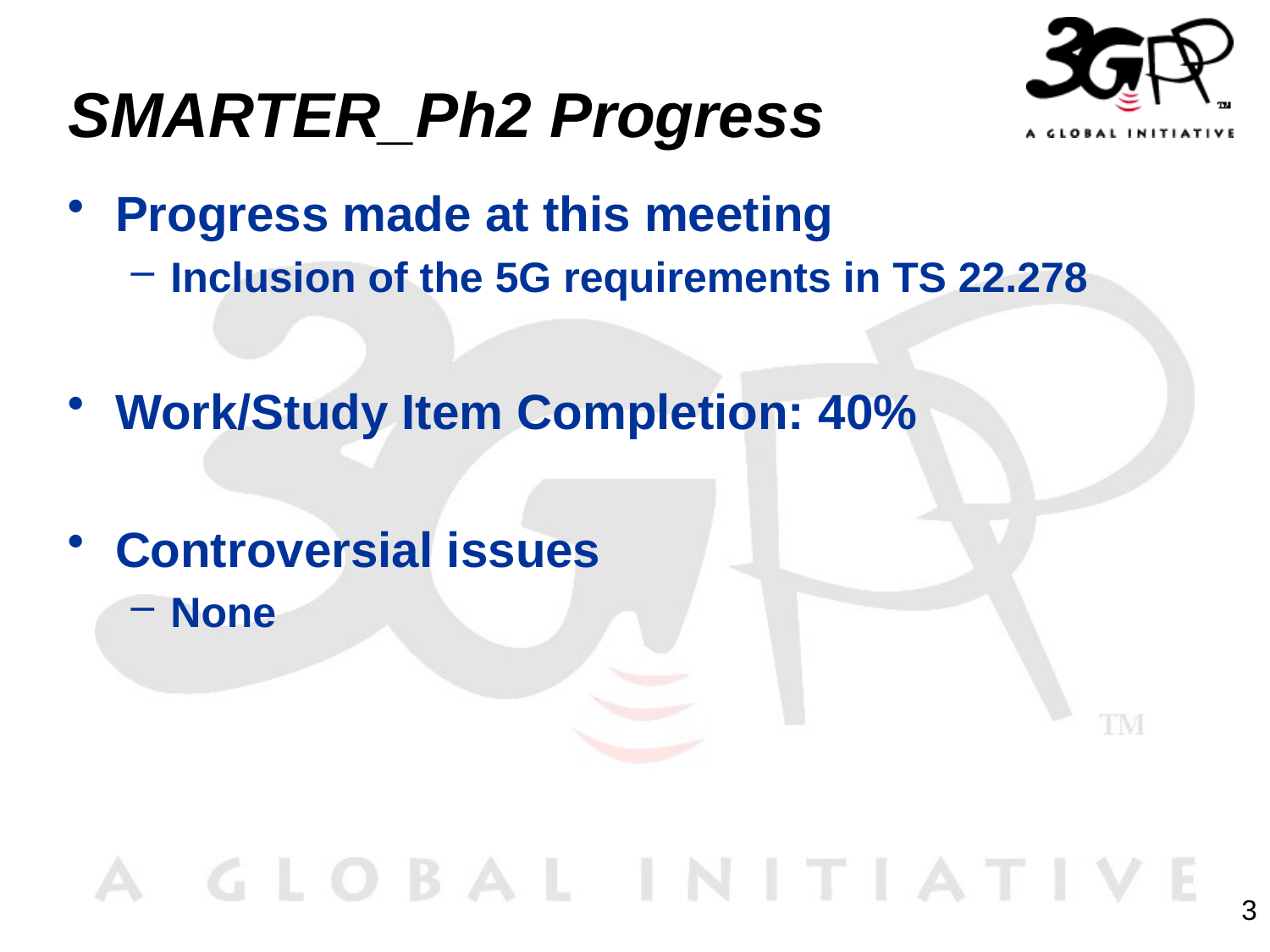

# SMARTER_Ph2 Progress
Progress made at this meeting
Inclusion of the 5G requirements in TS 22.278

Work/Study Item Completion: 40%

Controversial issues
None
3